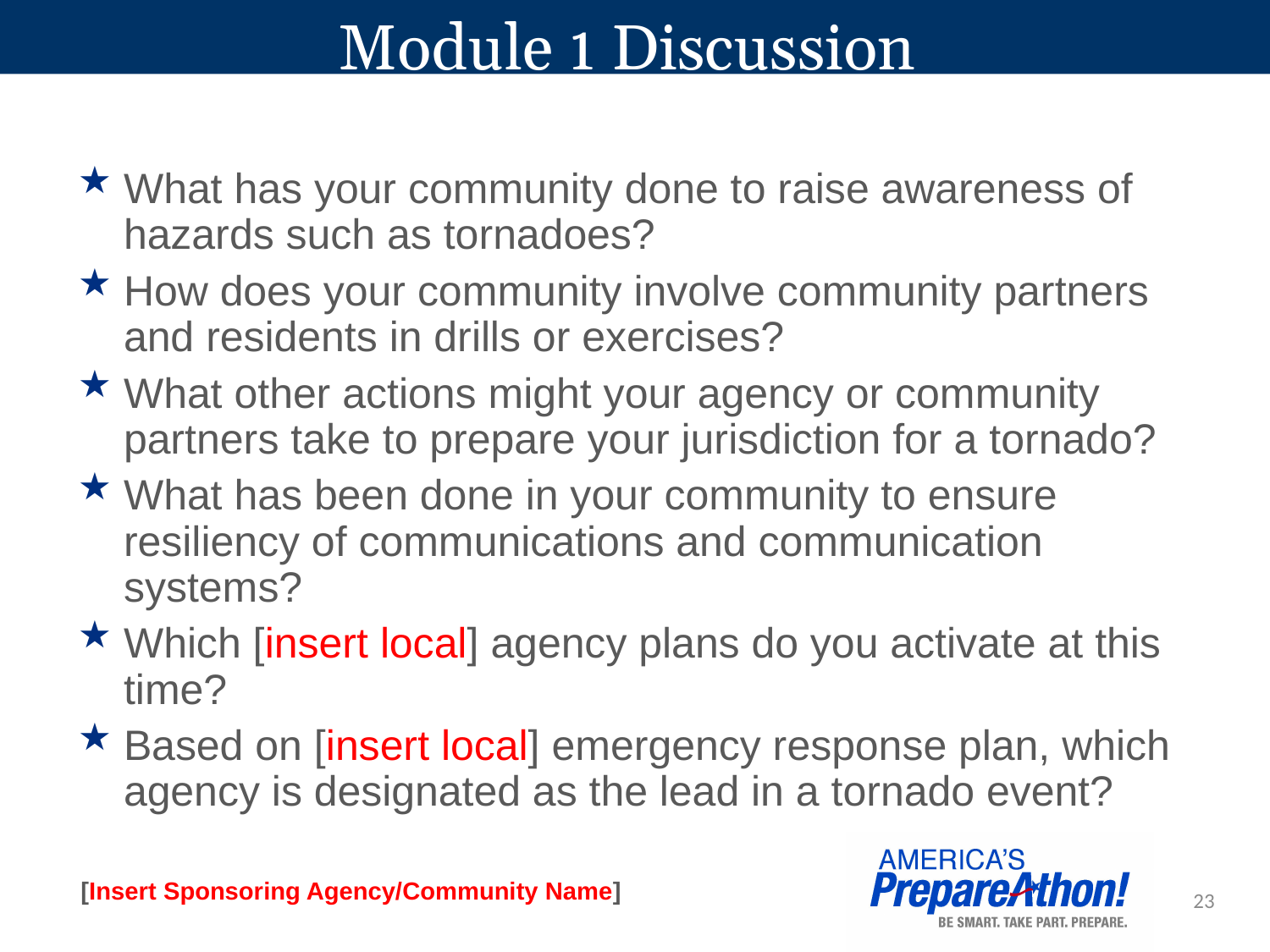

# Module 1 Discussion
What has your community done to raise awareness of hazards such as tornadoes?
How does your community involve community partners and residents in drills or exercises?
What other actions might your agency or community partners take to prepare your jurisdiction for a tornado?
What has been done in your community to ensure resiliency of communications and communication systems?
Which [insert local] agency plans do you activate at this time?
Based on [insert local] emergency response plan, which agency is designated as the lead in a tornado event?

23